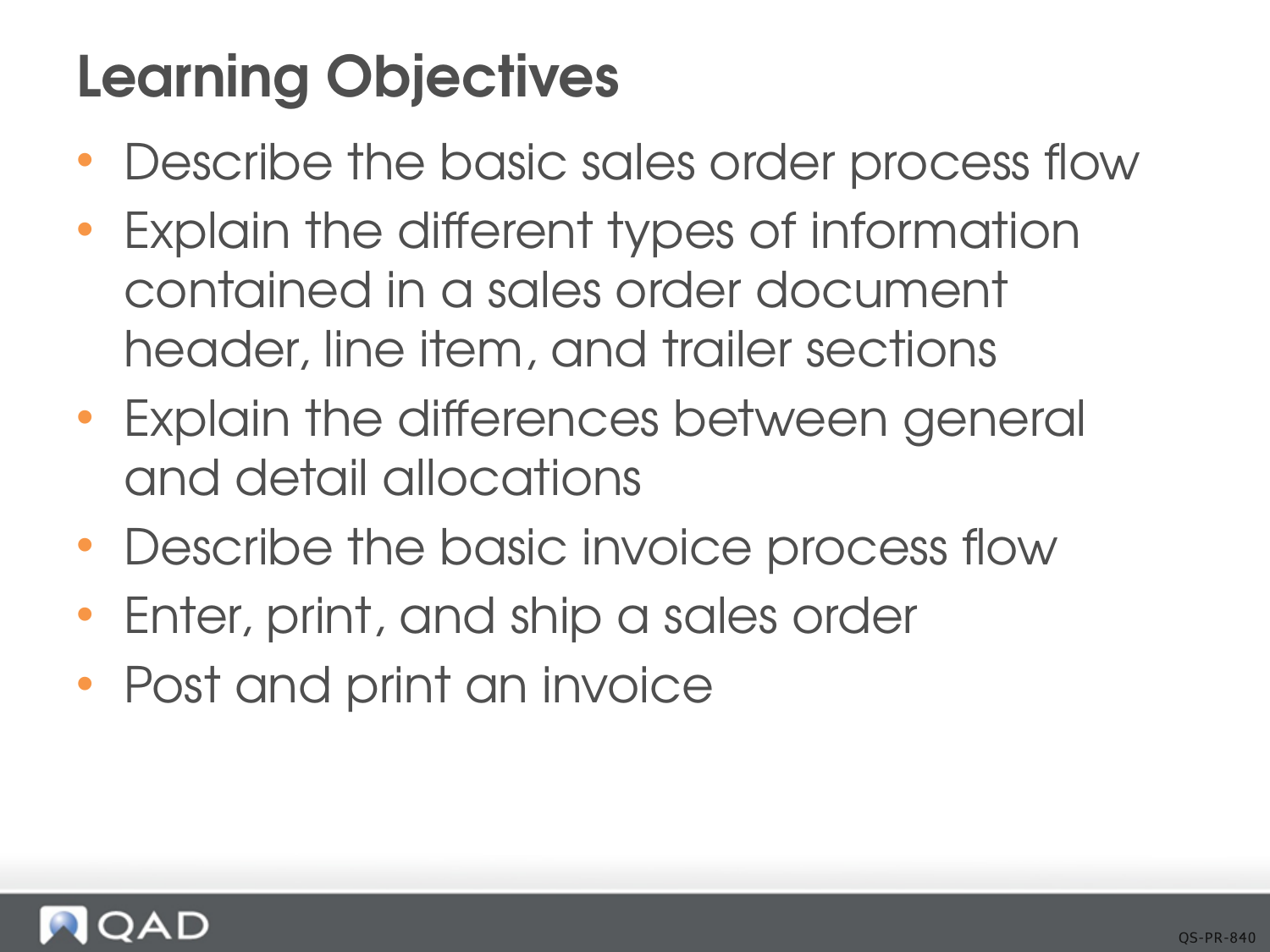

# Learning Objectives
Describe the basic sales order process flow
Explain the different types of information contained in a sales order document header, line item, and trailer sections
Explain the differences between general and detail allocations
Describe the basic invoice process flow
Enter, print, and ship a sales order
Post and print an invoice

QS-PR-840